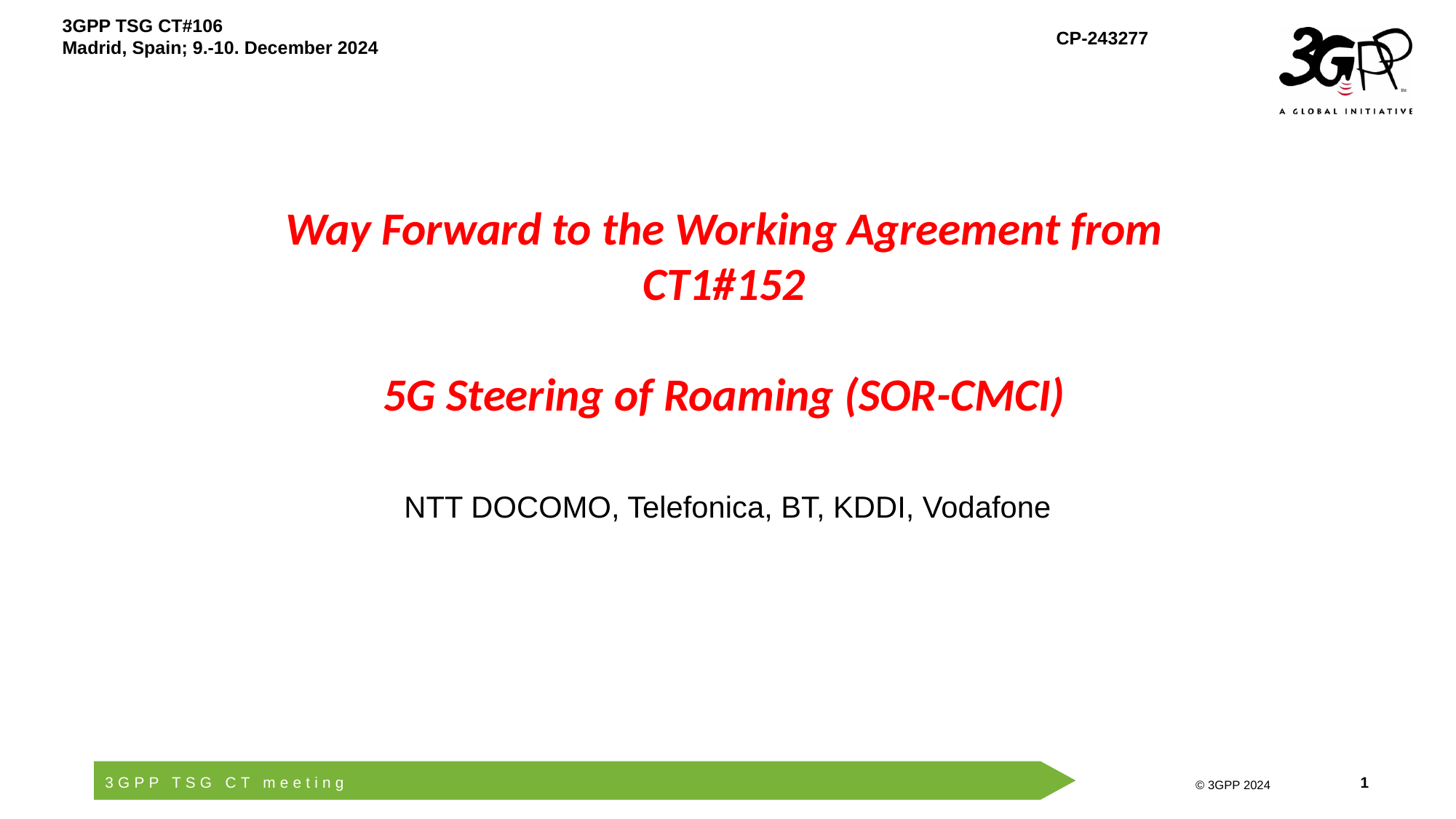

# Way Forward to the Working Agreement from CT1#152 5G Steering of Roaming (SOR-CMCI)
NTT DOCOMO, Telefonica, BT, KDDI, Vodafone